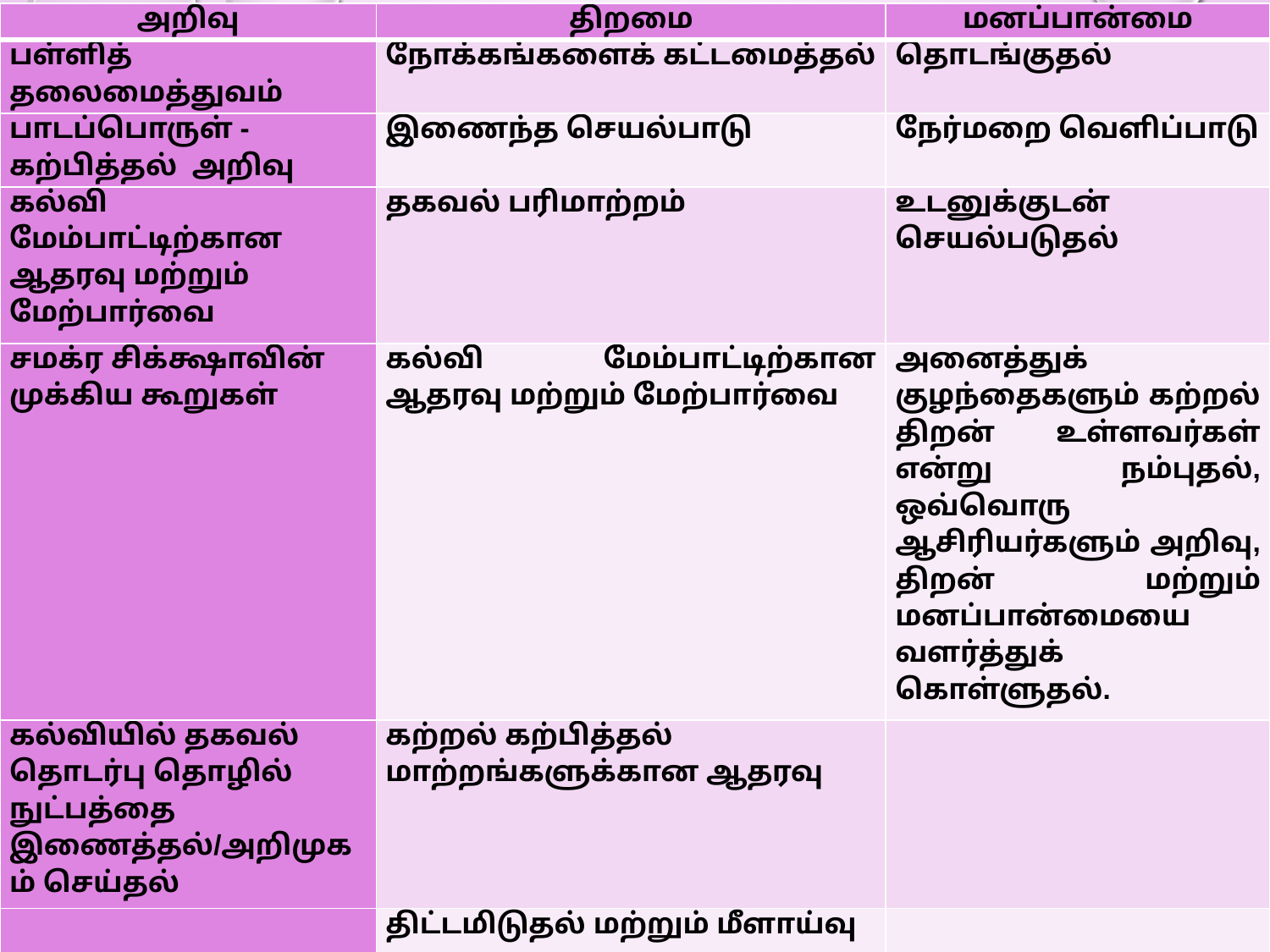

| அறிவு | திறமை | மனப்பான்மை |
| --- | --- | --- |
| பள்ளித் தலைமைத்துவம் | நோக்கங்களைக் கட்டமைத்தல் | தொடங்குதல் |
| பாடப்பொருள் - கற்பித்தல் அறிவு | இணைந்த செயல்பாடு | நேர்மறை வெளிப்பாடு |
| கல்வி மேம்பாட்டிற்கான ஆதரவு மற்றும் மேற்பார்வை | தகவல் பரிமாற்றம் | உடனுக்குடன் செயல்படுதல் |
| சமக்ர சிக்க்ஷாவின் முக்கிய கூறுகள் | கல்வி மேம்பாட்டிற்கான ஆதரவு மற்றும் மேற்பார்வை | அனைத்துக் குழந்தைகளும் கற்றல் திறன் உள்ளவர்கள் என்று நம்புதல், ஒவ்வொரு ஆசிரியர்களும் அறிவு, திறன் மற்றும் மனப்பான்மையை வளர்த்துக் கொள்ளுதல். |
| கல்வியில் தகவல் தொடர்பு தொழில் நுட்பத்தை இணைத்தல்/அறிமுகம் செய்தல் | கற்றல் கற்பித்தல் மாற்றங்களுக்கான ஆதரவு |  |
|  | திட்டமிடுதல் மற்றும் மீளாய்வு |  |